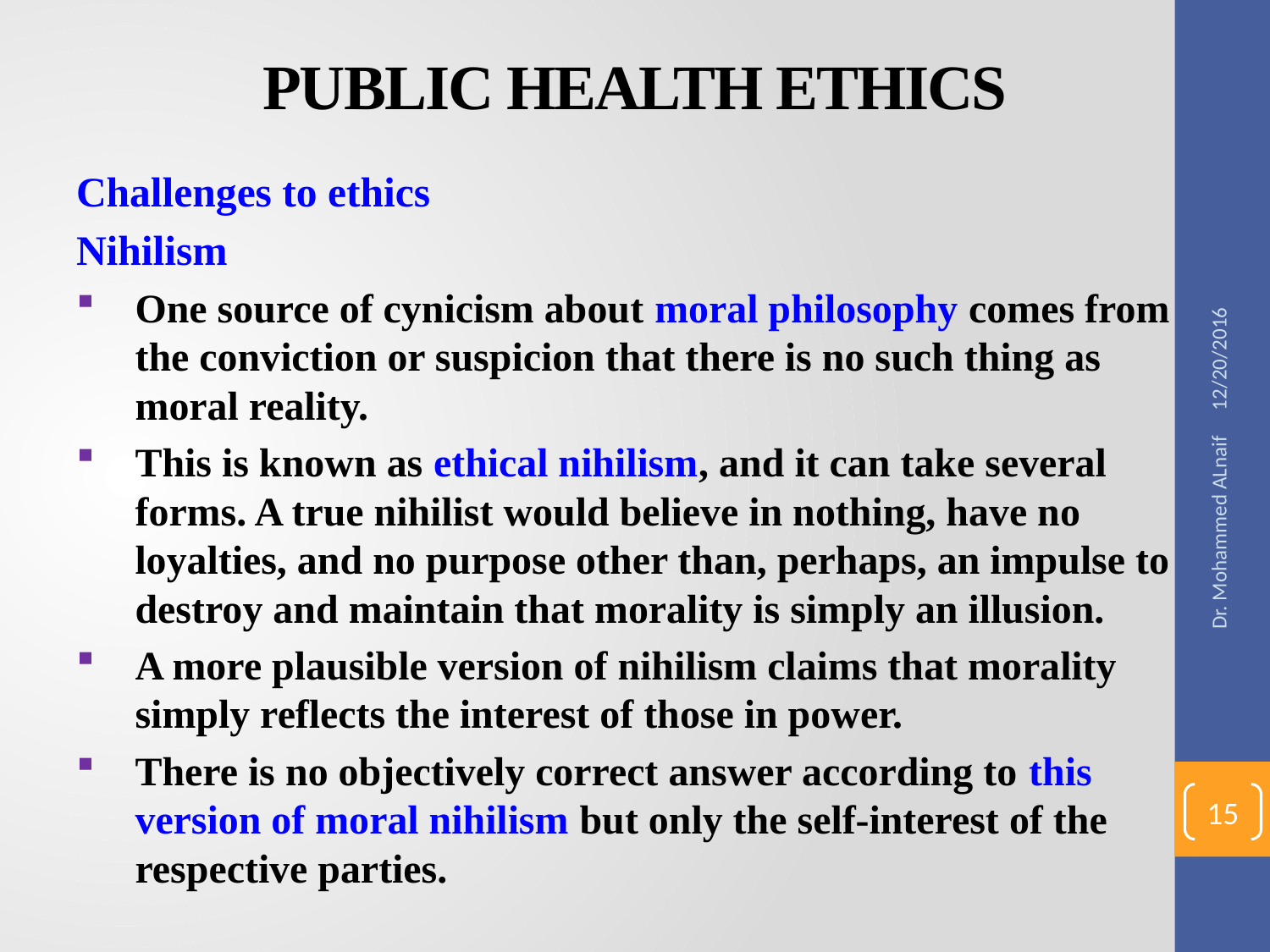

# PUBLIC HEALTH ETHICS
Challenges to ethics
Nihilism
One source of cynicism about moral philosophy comes from the conviction or suspicion that there is no such thing as moral reality.
This is known as ethical nihilism, and it can take several forms. A true nihilist would believe in nothing, have no loyalties, and no purpose other than, perhaps, an impulse to destroy and maintain that morality is simply an illusion.
A more plausible version of nihilism claims that morality simply reflects the interest of those in power.
There is no objectively correct answer according to this version of moral nihilism but only the self-interest of the respective parties.
12/20/2016
Dr. Mohammed ALnaif
15